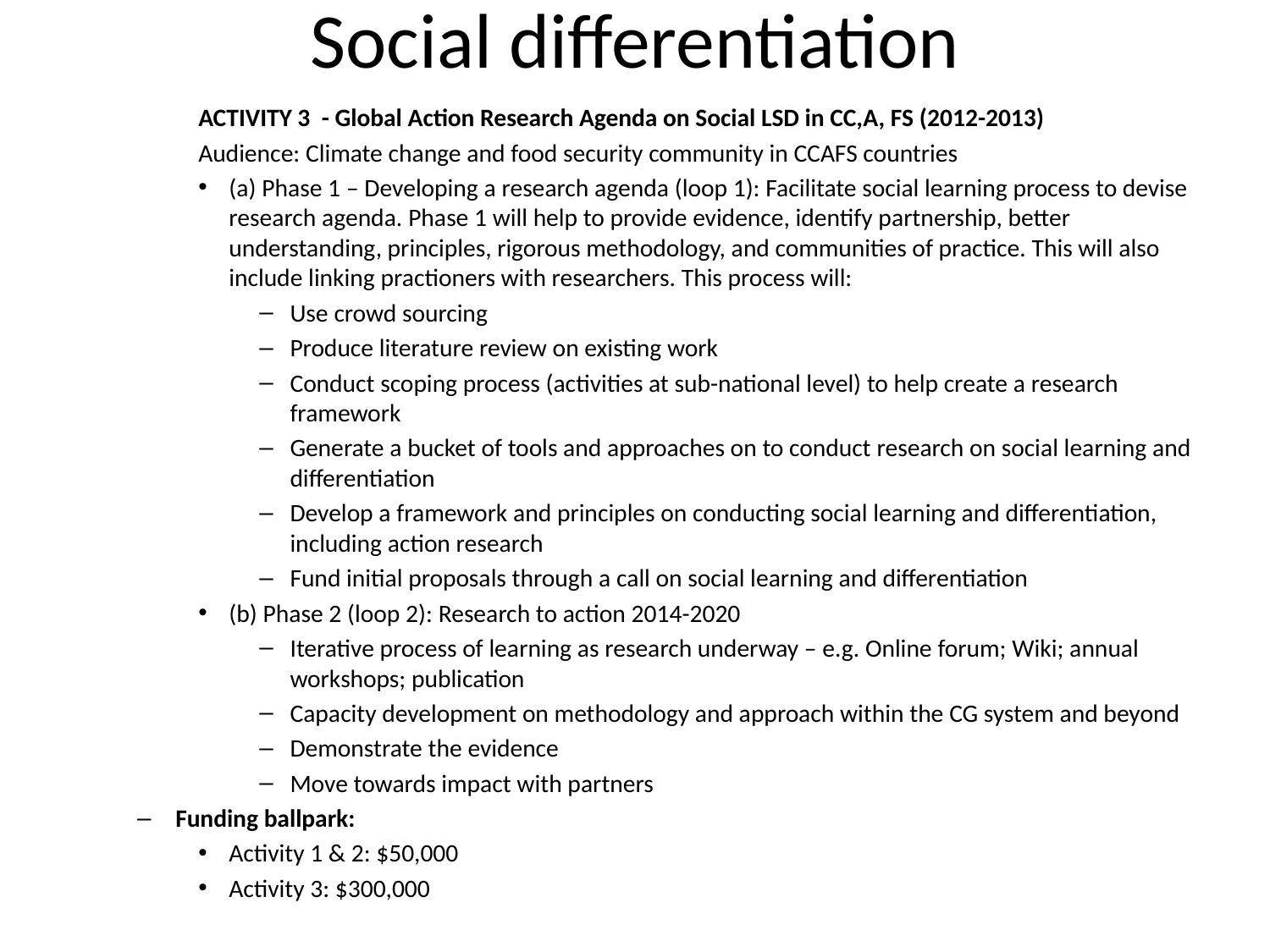

# Social differentiation
ACTIVITY 3  - Global Action Research Agenda on Social LSD in CC,A, FS (2012-2013)
Audience: Climate change and food security community in CCAFS countries
(a) Phase 1 – Developing a research agenda (loop 1): Facilitate social learning process to devise research agenda. Phase 1 will help to provide evidence, identify partnership, better understanding, principles, rigorous methodology, and communities of practice. This will also include linking practioners with researchers. This process will:
Use crowd sourcing
Produce literature review on existing work
Conduct scoping process (activities at sub-national level) to help create a research framework
Generate a bucket of tools and approaches on to conduct research on social learning and differentiation
Develop a framework and principles on conducting social learning and differentiation, including action research
Fund initial proposals through a call on social learning and differentiation
(b) Phase 2 (loop 2): Research to action 2014-2020
Iterative process of learning as research underway – e.g. Online forum; Wiki; annual workshops; publication
Capacity development on methodology and approach within the CG system and beyond
Demonstrate the evidence
Move towards impact with partners
Funding ballpark:
Activity 1 & 2: $50,000
Activity 3: $300,000